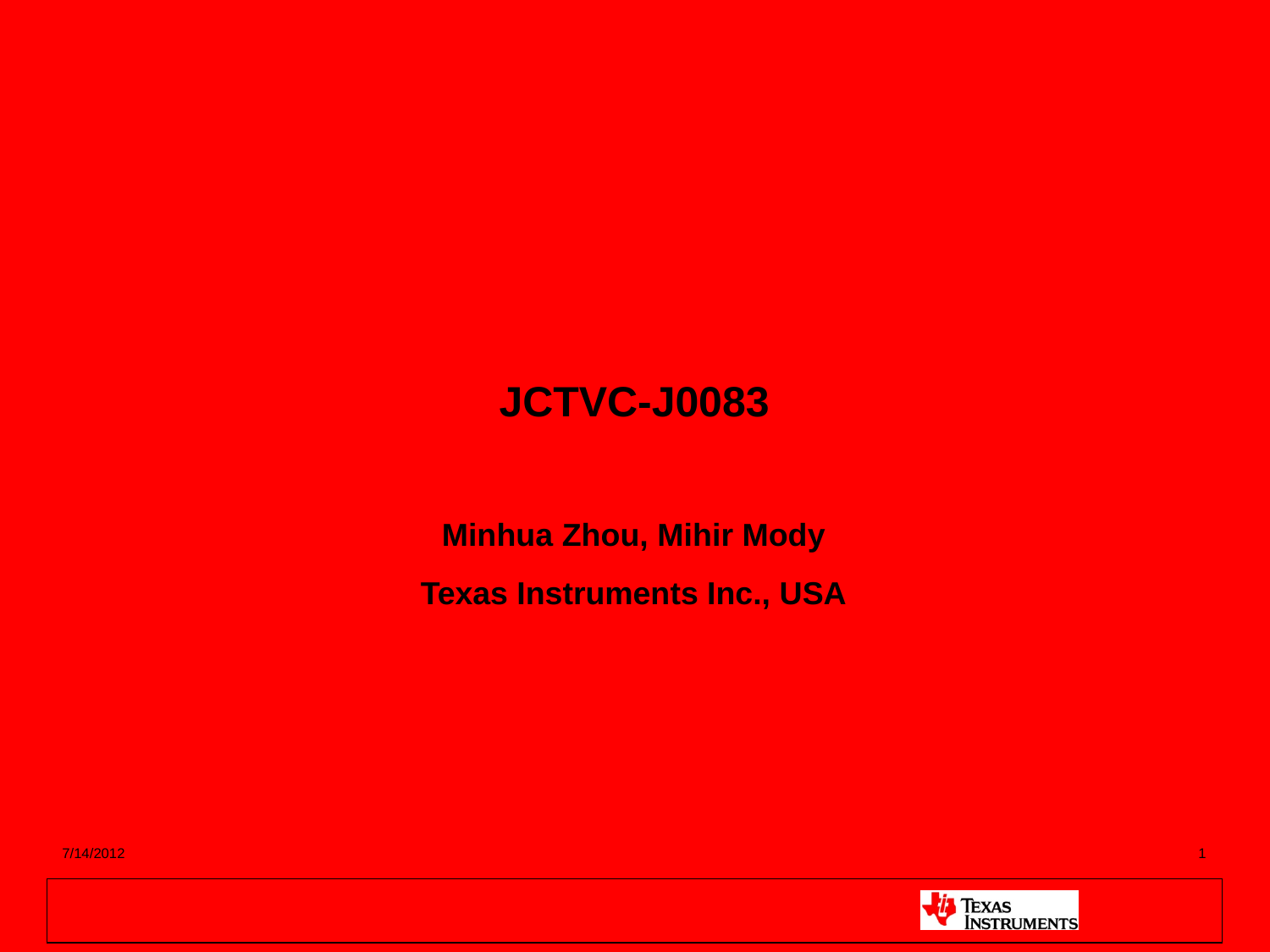

# AHG9: On slice header parsing overhead reduction
JCTVC-J0083

Minhua Zhou, Mihir Mody
Texas Instruments Inc., USA
7/14/2012
1